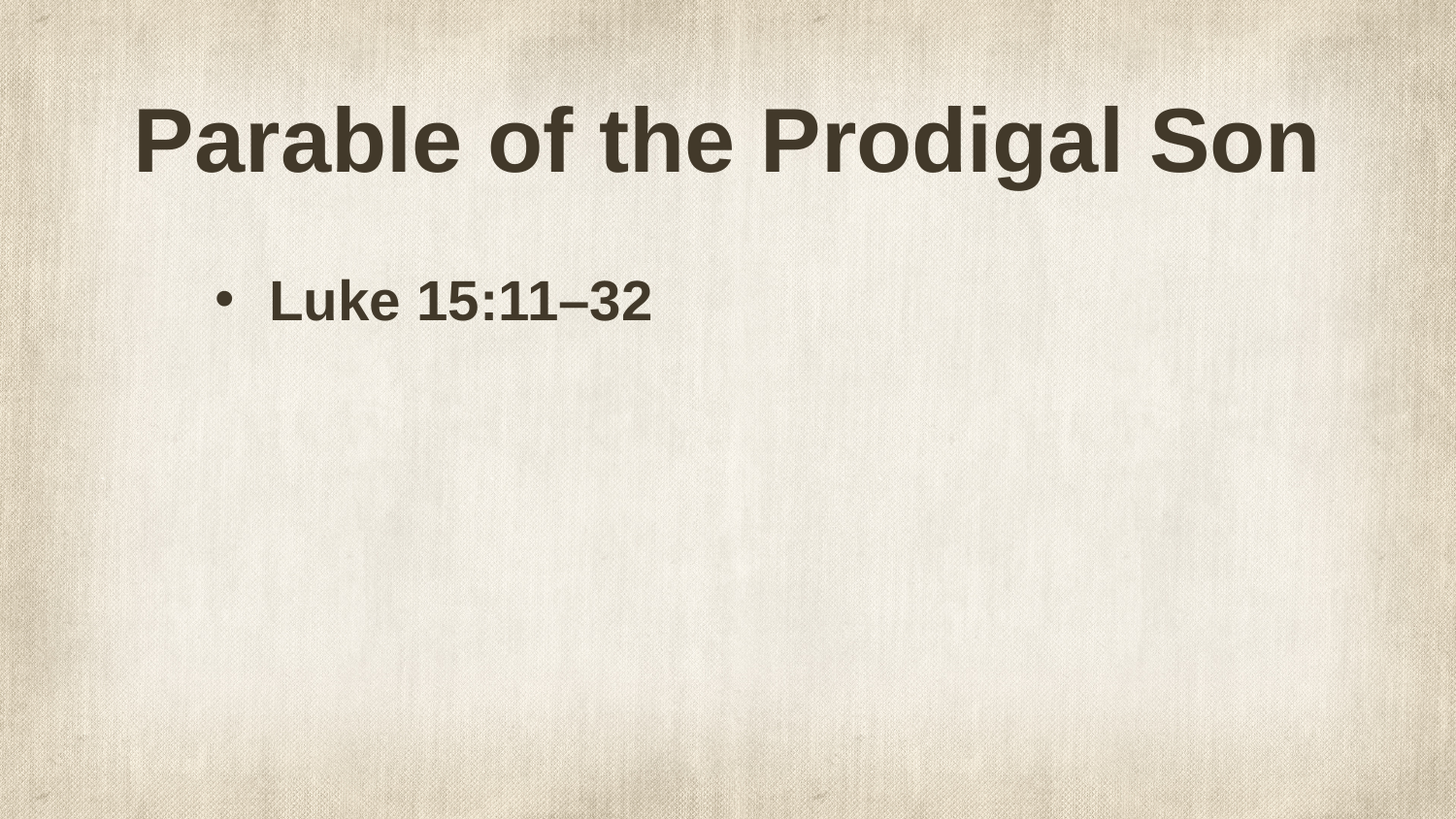

# Parable of the Prodigal Son
Luke 15:11–32